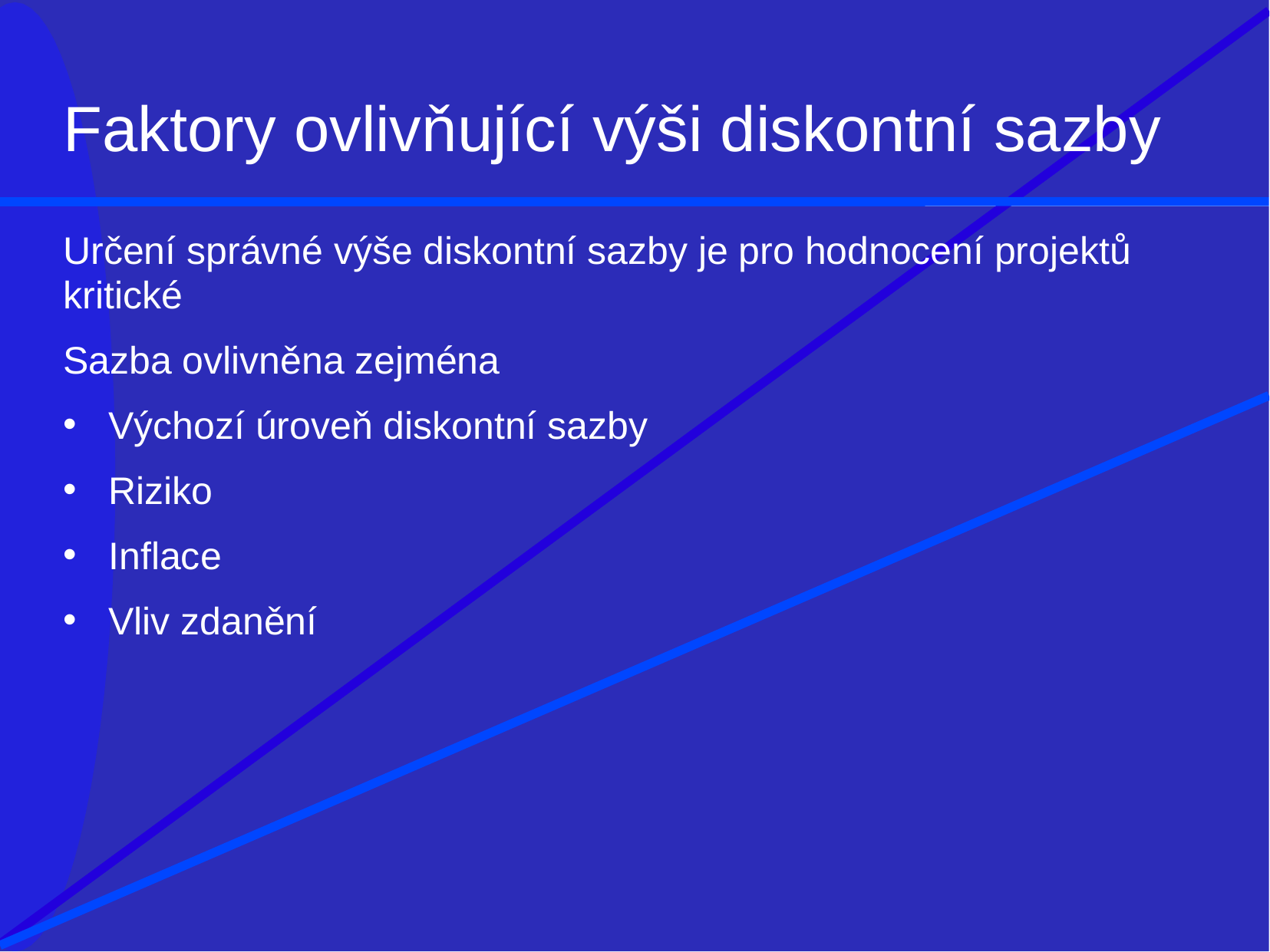

# Faktory ovlivňující výši diskontní sazby
Určení správné výše diskontní sazby je pro hodnocení projektů
kritické
Sazba ovlivněna zejména
Výchozí úroveň diskontní sazby
Riziko
Inflace
Vliv zdanění